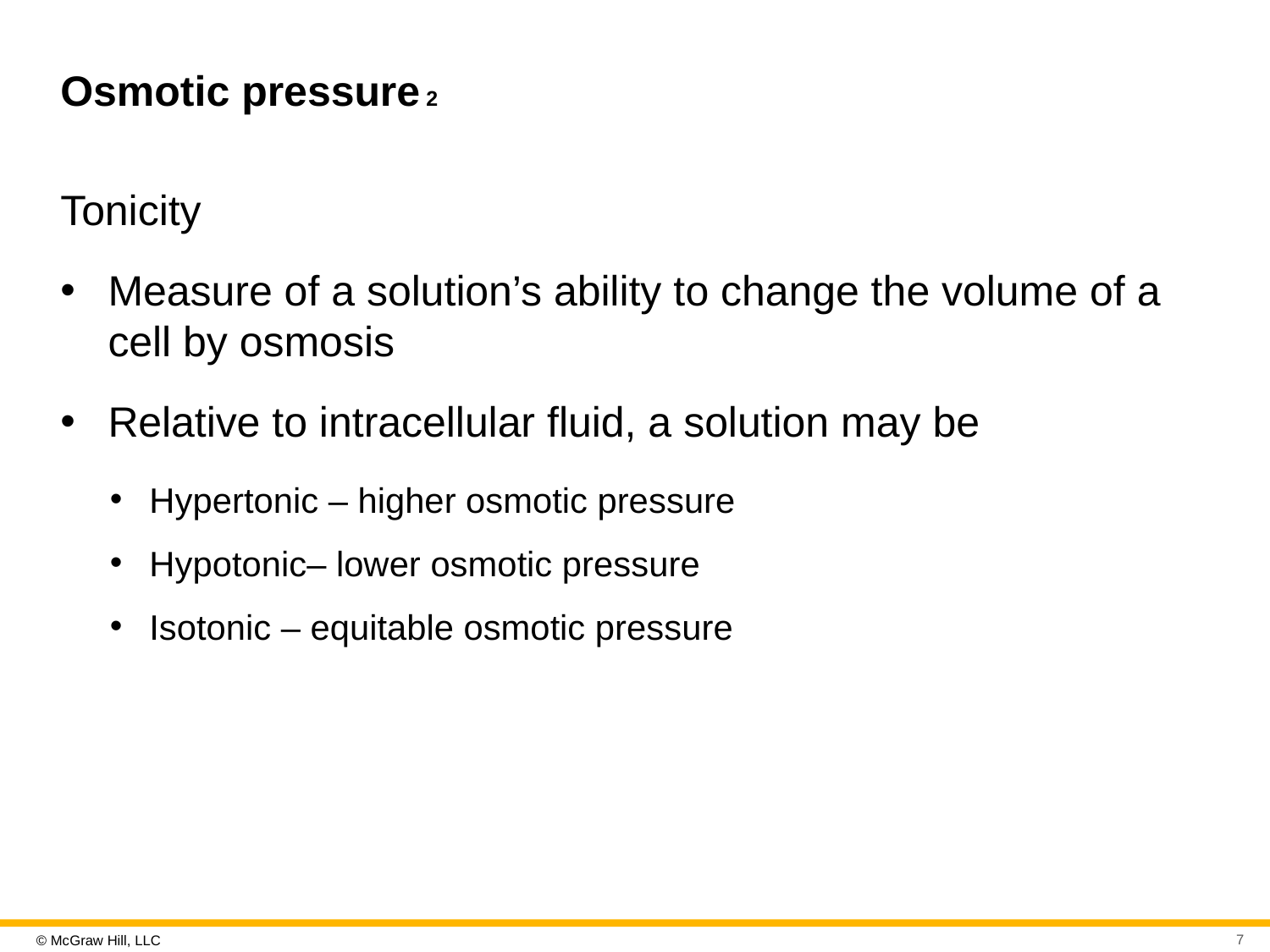

# Osmotic pressure 2
Tonicity
Measure of a solution’s ability to change the volume of a cell by osmosis
Relative to intracellular fluid, a solution may be
Hypertonic – higher osmotic pressure
Hypotonic– lower osmotic pressure
Isotonic – equitable osmotic pressure
7